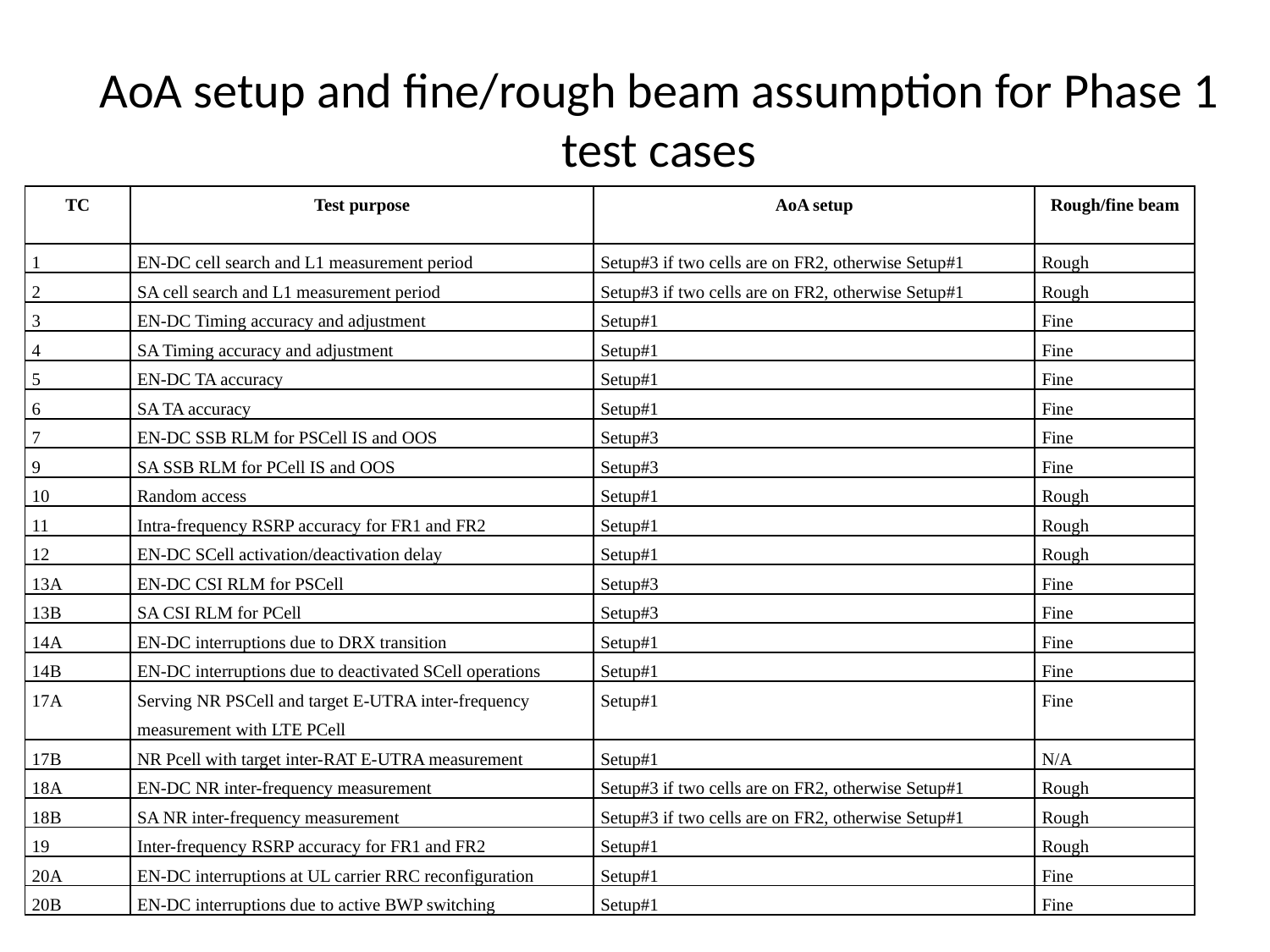

# AoA setup and fine/rough beam assumption for Phase 1 test cases
| TC | Test purpose | AoA setup | Rough/fine beam |
| --- | --- | --- | --- |
| 1 | EN-DC cell search and L1 measurement period | Setup#3 if two cells are on FR2, otherwise Setup#1 | Rough |
| 2 | SA cell search and L1 measurement period | Setup#3 if two cells are on FR2, otherwise Setup#1 | Rough |
| 3 | EN-DC Timing accuracy and adjustment | Setup#1 | Fine |
| 4 | SA Timing accuracy and adjustment | Setup#1 | Fine |
| 5 | EN-DC TA accuracy | Setup#1 | Fine |
| 6 | SA TA accuracy | Setup#1 | Fine |
| 7 | EN-DC SSB RLM for PSCell IS and OOS | Setup#3 | Fine |
| 9 | SA SSB RLM for PCell IS and OOS | Setup#3 | Fine |
| 10 | Random access | Setup#1 | Rough |
| 11 | Intra-frequency RSRP accuracy for FR1 and FR2 | Setup#1 | Rough |
| 12 | EN-DC SCell activation/deactivation delay | Setup#1 | Rough |
| 13A | EN-DC CSI RLM for PSCell | Setup#3 | Fine |
| 13B | SA CSI RLM for PCell | Setup#3 | Fine |
| 14A | EN-DC interruptions due to DRX transition | Setup#1 | Fine |
| 14B | EN-DC interruptions due to deactivated SCell operations | Setup#1 | Fine |
| 17A | Serving NR PSCell and target E-UTRA inter-frequency measurement with LTE PCell | Setup#1 | Fine |
| 17B | NR Pcell with target inter-RAT E-UTRA measurement | Setup#1 | N/A |
| 18A | EN-DC NR inter-frequency measurement | Setup#3 if two cells are on FR2, otherwise Setup#1 | Rough |
| 18B | SA NR inter-frequency measurement | Setup#3 if two cells are on FR2, otherwise Setup#1 | Rough |
| 19 | Inter-frequency RSRP accuracy for FR1 and FR2 | Setup#1 | Rough |
| 20A | EN-DC interruptions at UL carrier RRC reconfiguration | Setup#1 | Fine |
| 20B | EN-DC interruptions due to active BWP switching | Setup#1 | Fine |